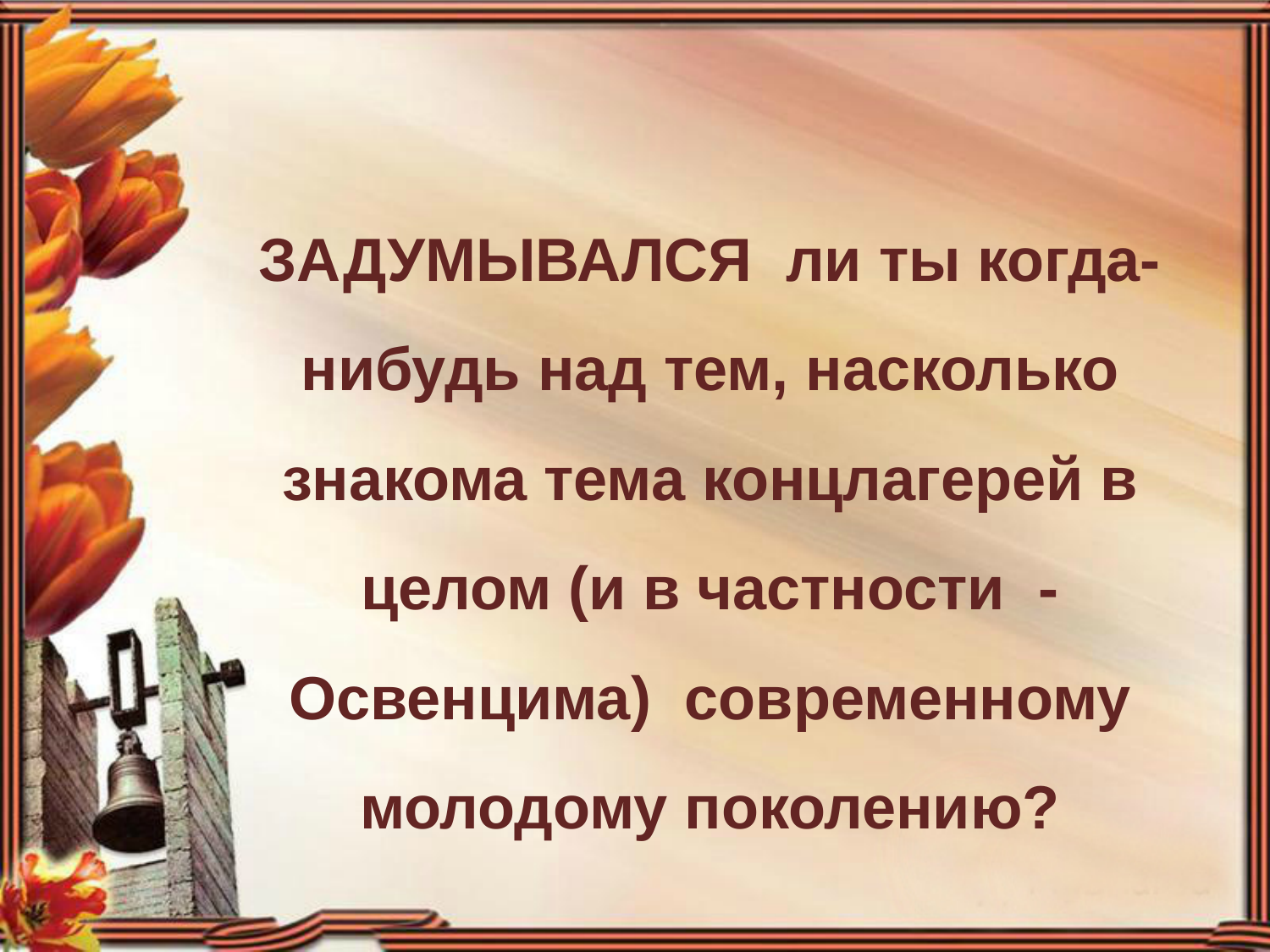

# ЗАДУМЫВАЛСЯ  ли ты когда-нибудь над тем, насколько знакома тема концлагерей в целом (и в частности  - Освенцима)  современному молодому поколению?